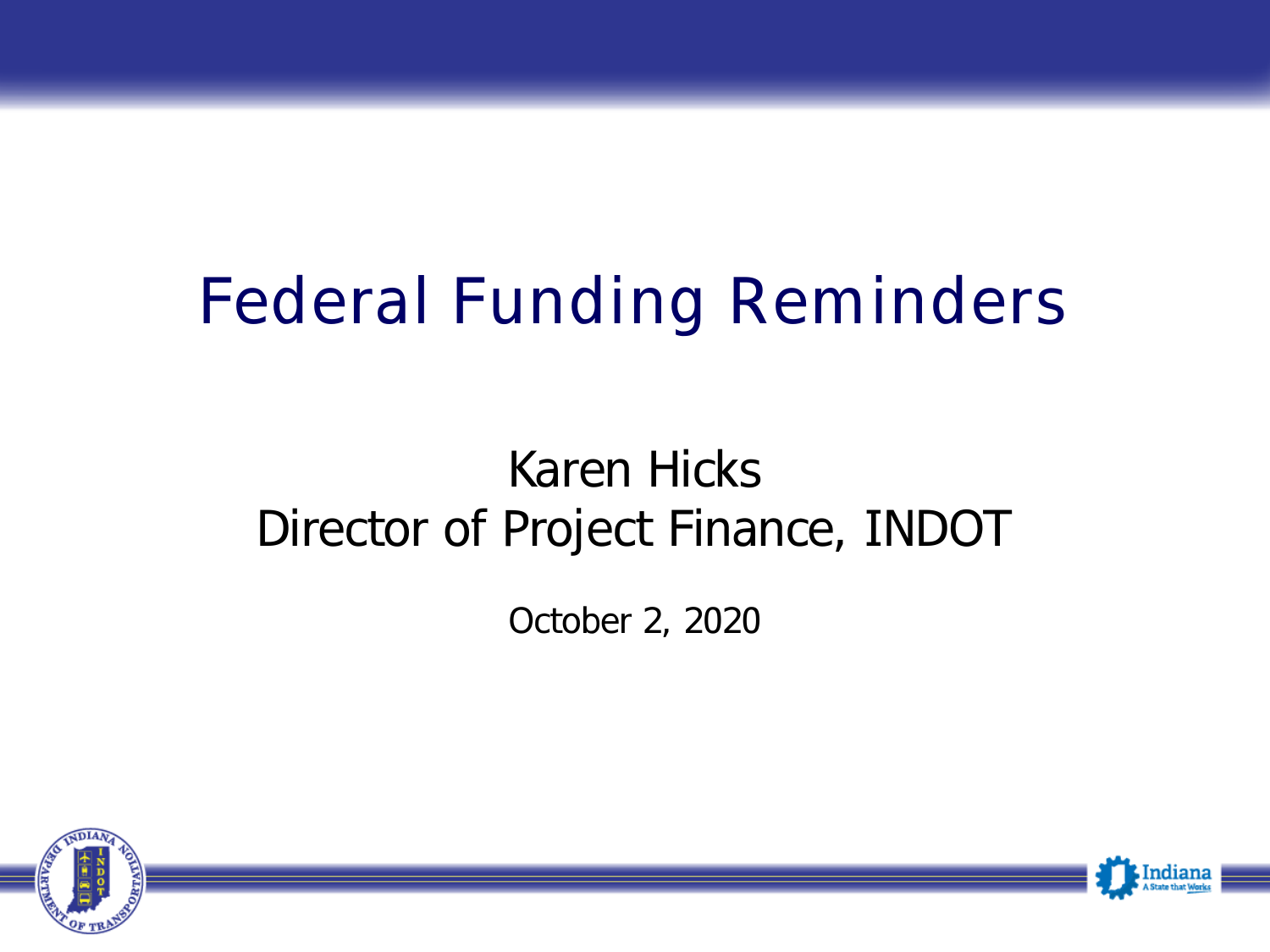

Federal Funding Reminders

Karen Hicks
Director of Project Finance, INDOT

October 2, 2020